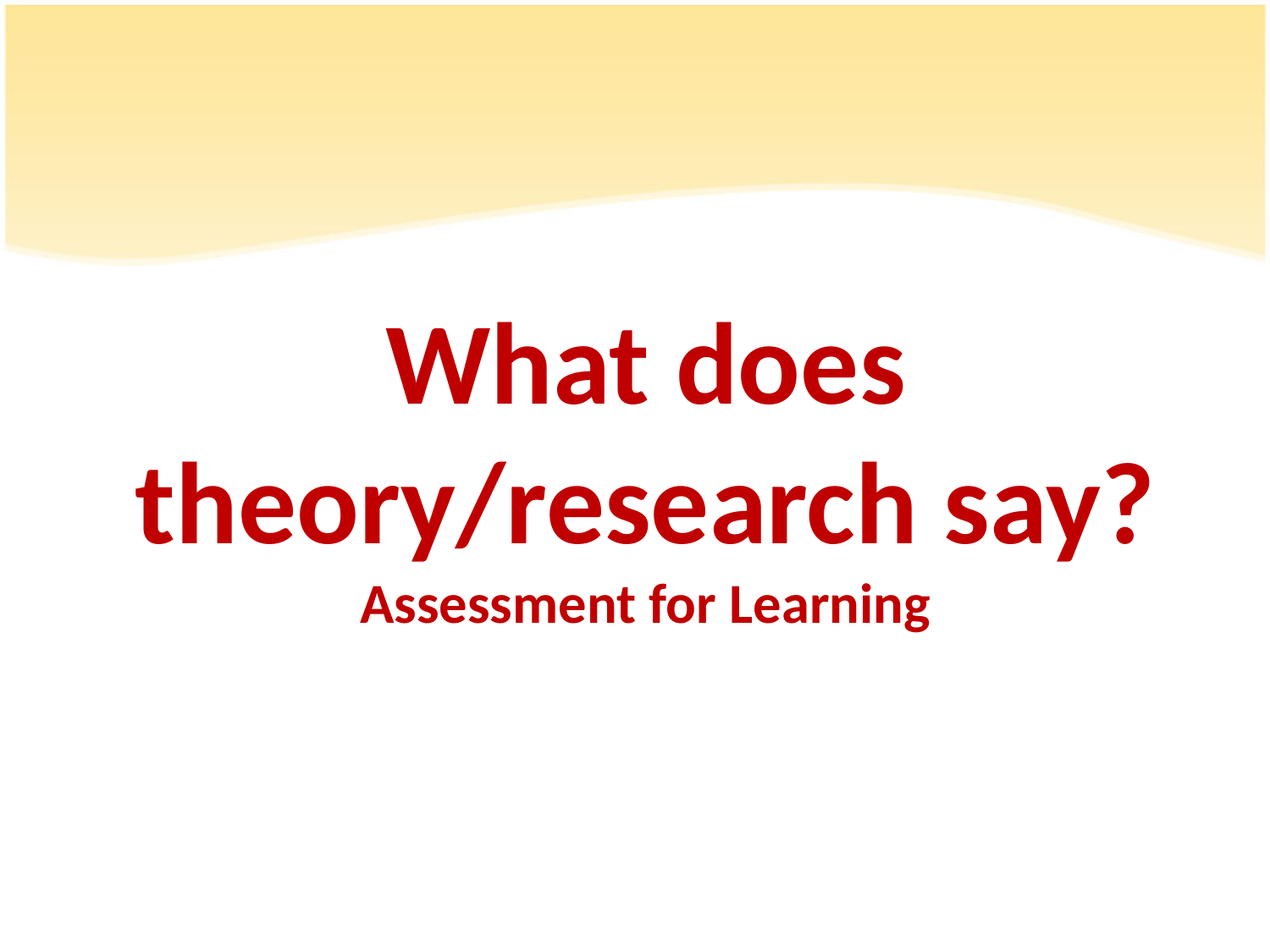

# What does theory/research say? Assessment for Learning